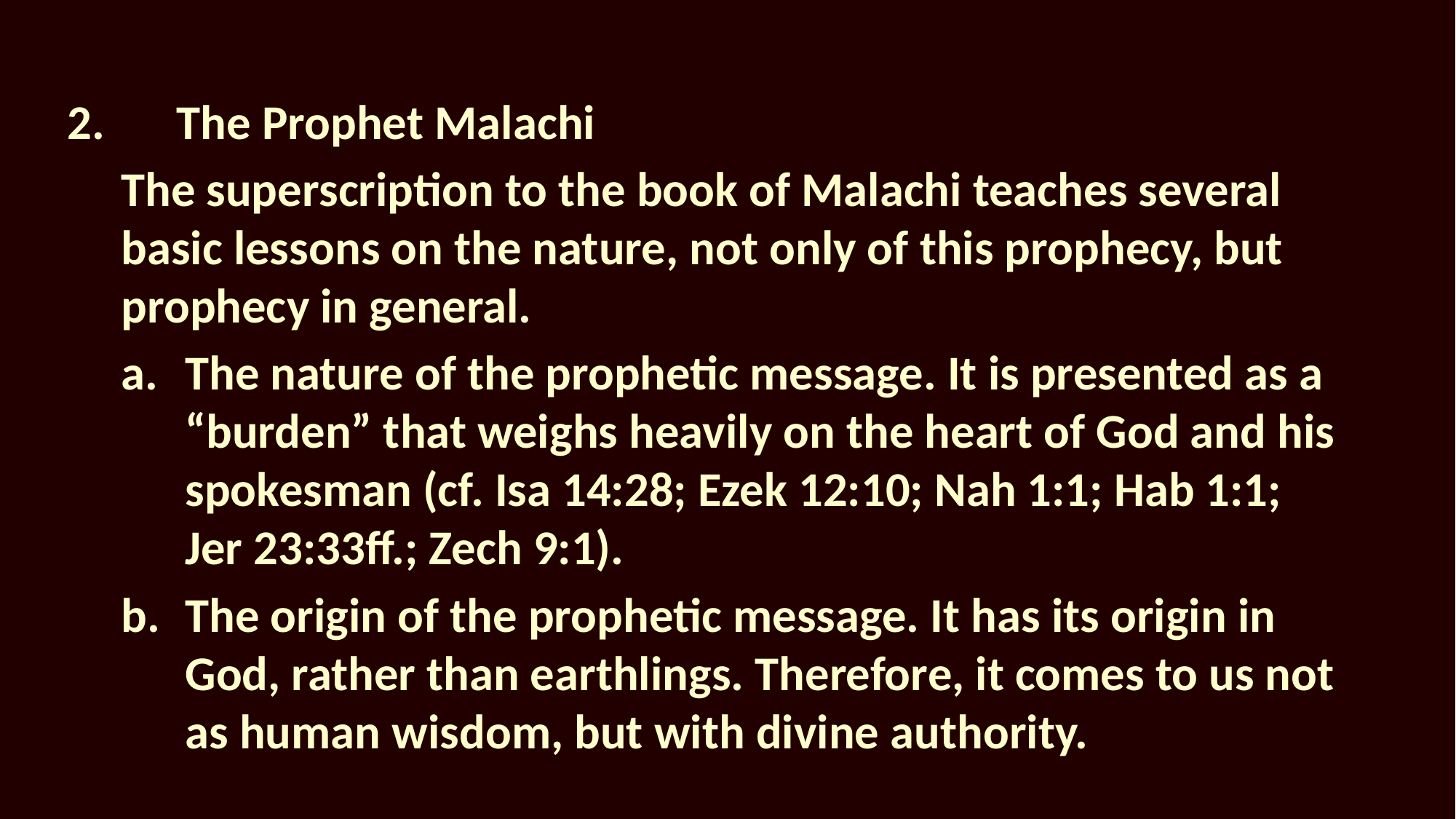

2.	The Prophet Malachi
The superscription to the book of Malachi teaches several basic lessons on the nature, not only of this prophecy, but prophecy in general.
a.	The nature of the prophetic message. It is presented as a “burden” that weighs heavily on the heart of God and his spokesman (cf. Isa 14:28; Ezek 12:10; Nah 1:1; Hab 1:1; Jer 23:33ff.; Zech 9:1).
The origin of the prophetic message. It has its origin in God, rather than earthlings. Therefore, it comes to us not as human wisdom, but with divine authority.